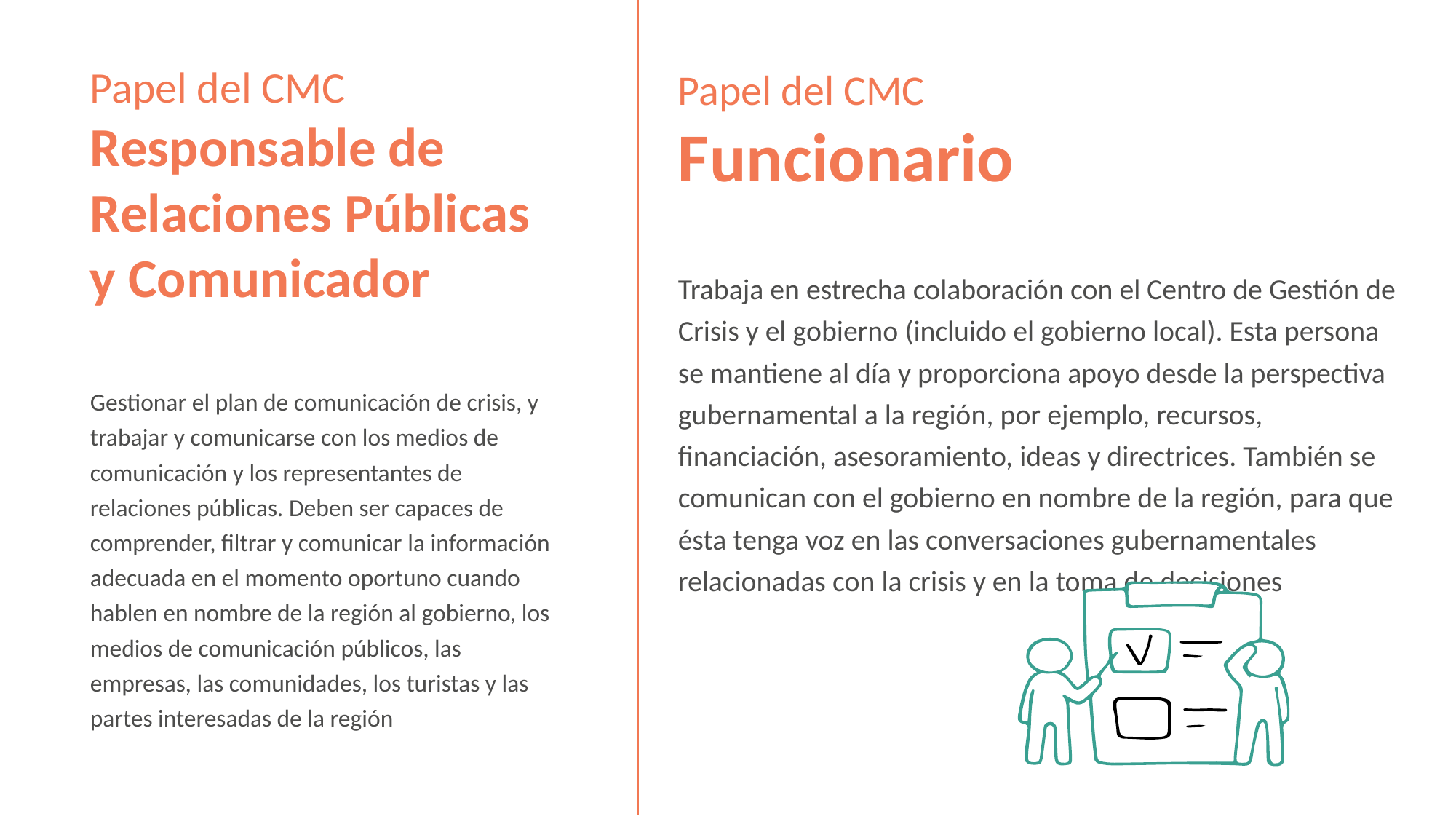

Papel del CMC
Responsable de Relaciones Públicas y Comunicador

Gestionar el plan de comunicación de crisis, y trabajar y comunicarse con los medios de comunicación y los representantes de relaciones públicas. Deben ser capaces de comprender, filtrar y comunicar la información adecuada en el momento oportuno cuando hablen en nombre de la región al gobierno, los medios de comunicación públicos, las empresas, las comunidades, los turistas y las partes interesadas de la región
Papel del CMC
Funcionario

Trabaja en estrecha colaboración con el Centro de Gestión de Crisis y el gobierno (incluido el gobierno local). Esta persona se mantiene al día y proporciona apoyo desde la perspectiva gubernamental a la región, por ejemplo, recursos, financiación, asesoramiento, ideas y directrices. También se comunican con el gobierno en nombre de la región, para que ésta tenga voz en las conversaciones gubernamentales relacionadas con la crisis y en la toma de decisiones